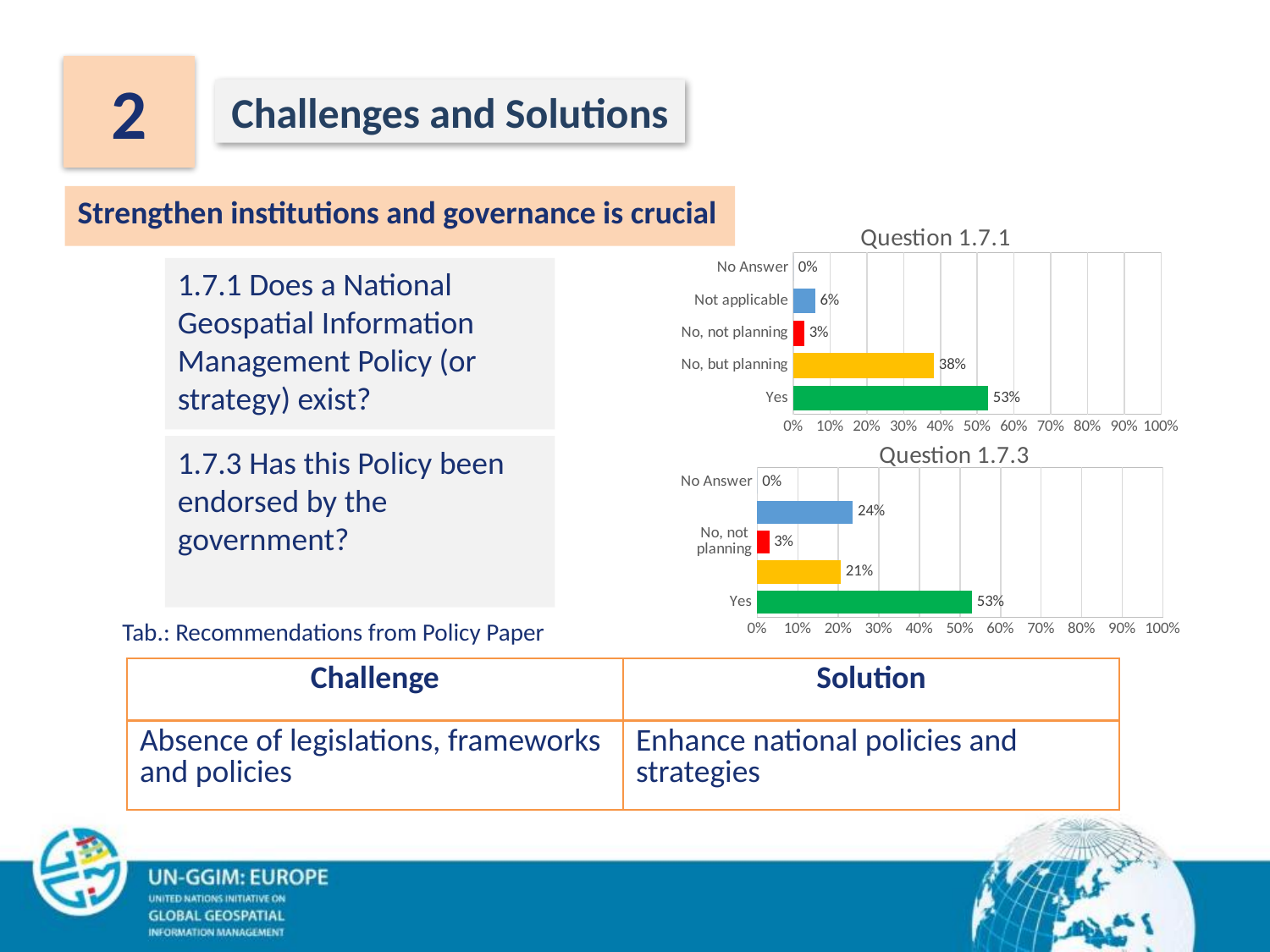

Challenges and Solutions
2
Strengthen institutions and governance is crucial

### Chart: Question 1.7.1

| Category |  |
|---|---|
| Yes | 0.5294117647058824 |
| No, but planning | 0.38235294117647056 |
| No, not planning | 0.029411764705882353 |
| Not applicable | 0.058823529411764705 |
| No Answer | 0.0 |
1.7.1 Does a National Geospatial Information Management Policy (or strategy) exist?

### Chart: Question 1.7.3

| Category |  |
|---|---|
| Yes | 0.5294117647058824 |
| No, but planning | 0.20588235294117646 |
| No, not planning | 0.029411764705882353 |
| Not applicable | 0.23529411764705882 |
| No Answer | 0.0 |
1.7.3 Has this Policy been endorsed by the government?

Tab.: Recommendations from Policy Paper
| Challenge | Solution |
| --- | --- |
| Absence of legislations, frameworks and policies | Enhance national policies and strategies |